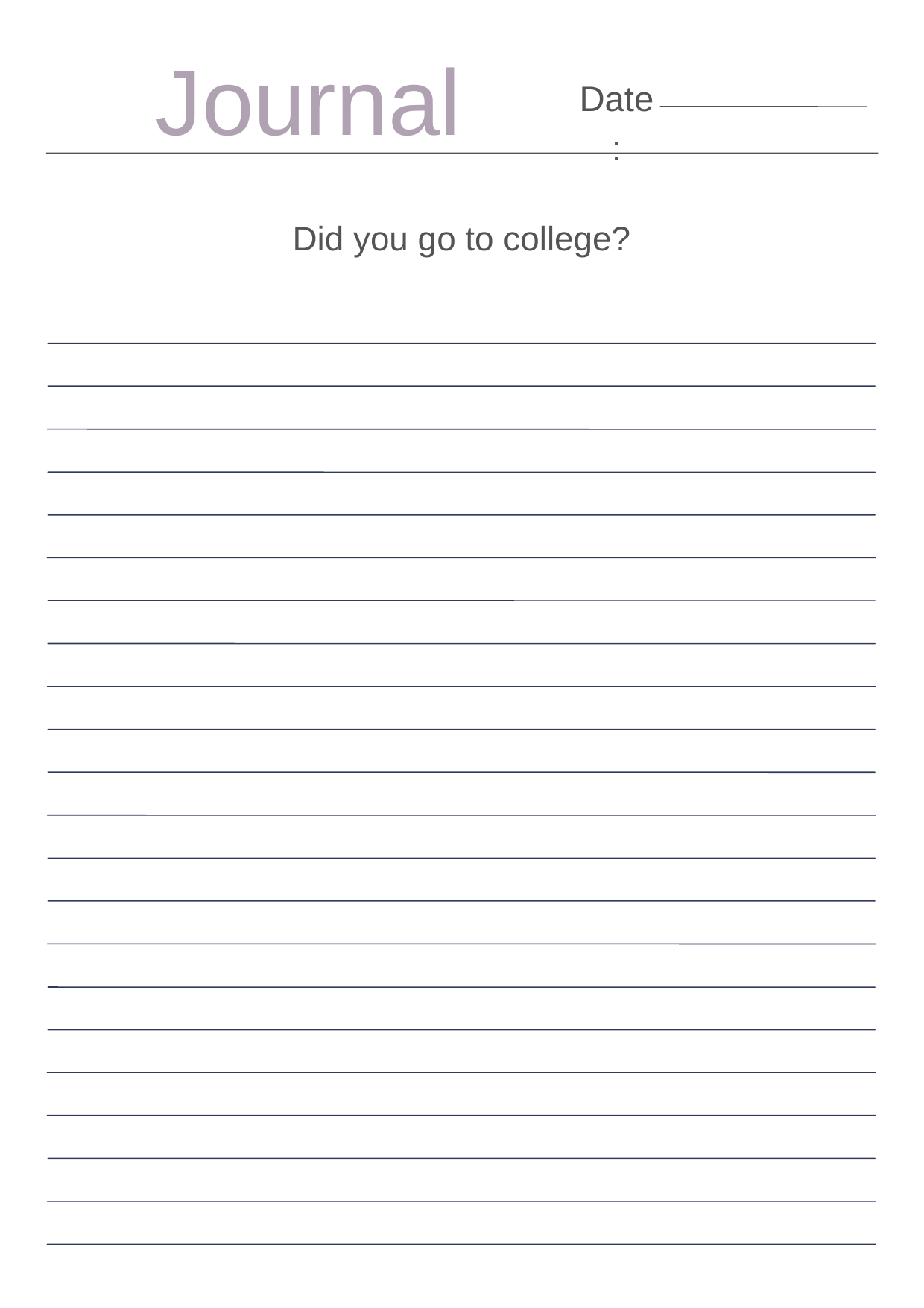

Journal
Date:

Did you go to college?